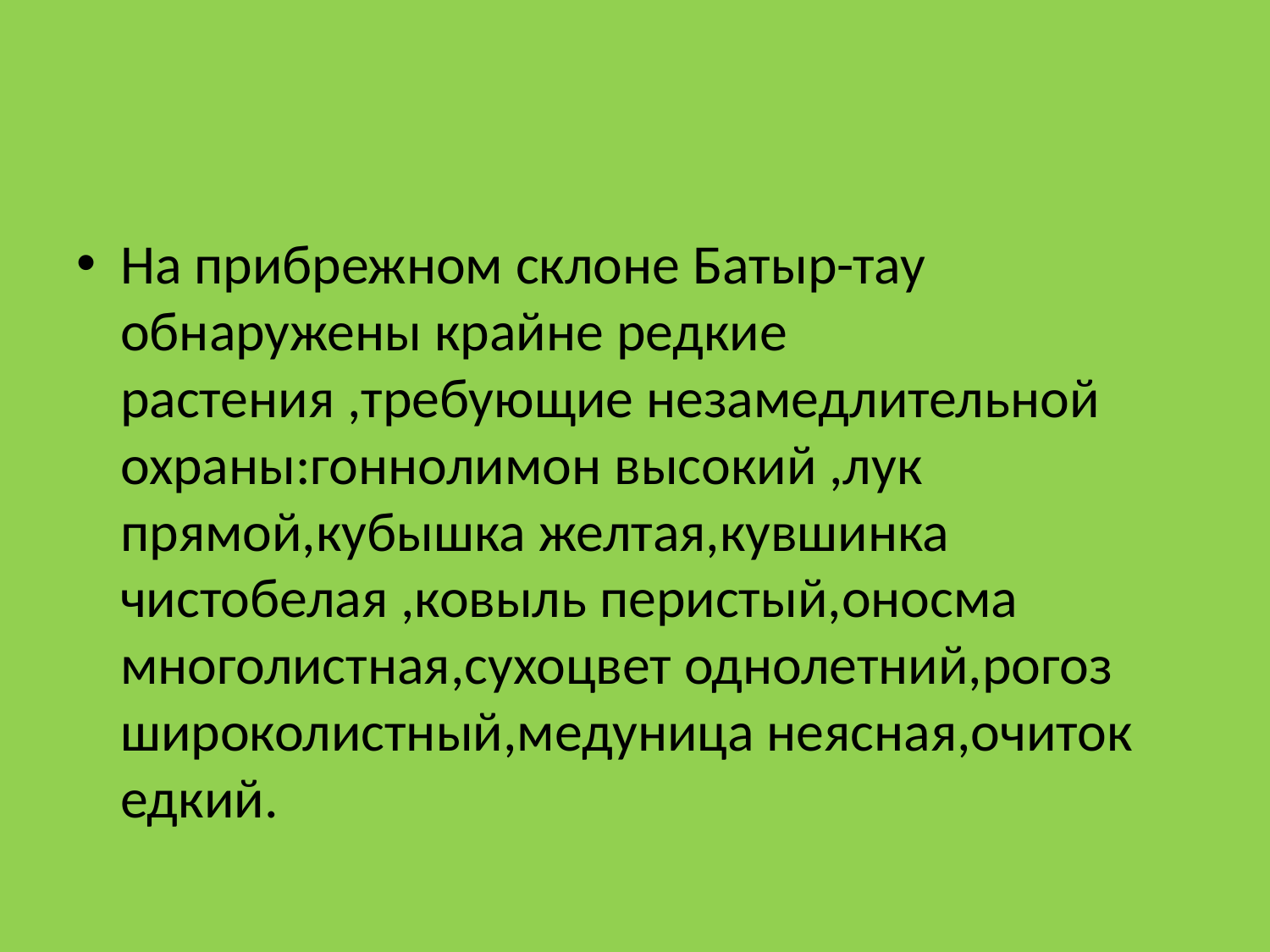

#
На прибрежном склоне Батыр-тау обнаружены крайне редкие растения ,требующие незамедлительной охраны:гоннолимон высокий ,лук прямой,кубышка желтая,кувшинка чистобелая ,ковыль перистый,оносма многолистная,сухоцвет однолетний,рогоз широколистный,медуница неясная,очиток едкий.